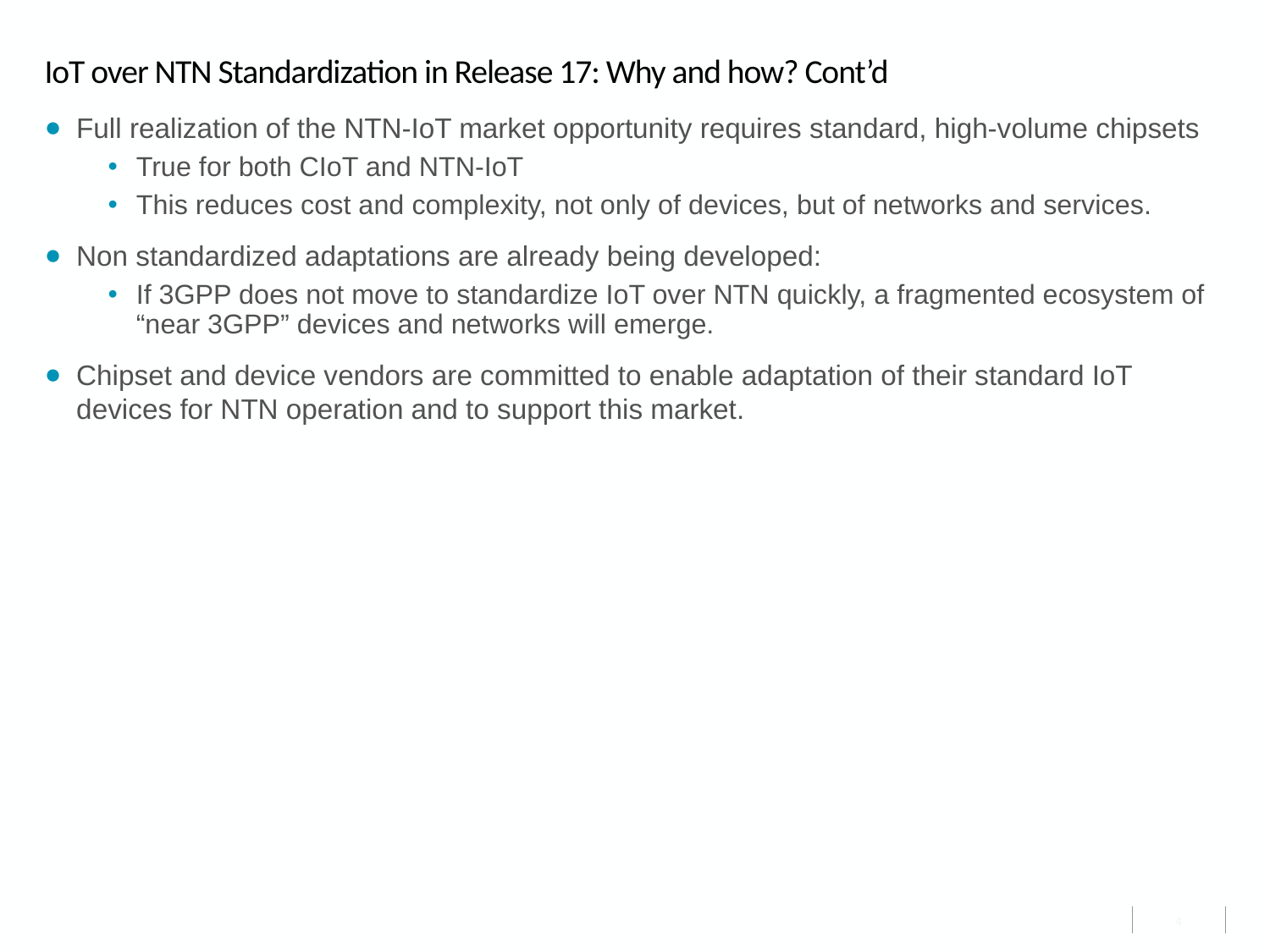

IoT over NTN Standardization in Release 17: Why and how? Cont’d

Full realization of the NTN-IoT market opportunity requires standard, high-volume chipsets
True for both CIoT and NTN-IoT
This reduces cost and complexity, not only of devices, but of networks and services.
Non standardized adaptations are already being developed:
If 3GPP does not move to standardize IoT over NTN quickly, a fragmented ecosystem of “near 3GPP” devices and networks will emerge.
Chipset and device vendors are committed to enable adaptation of their standard IoT devices for NTN operation and to support this market.

4